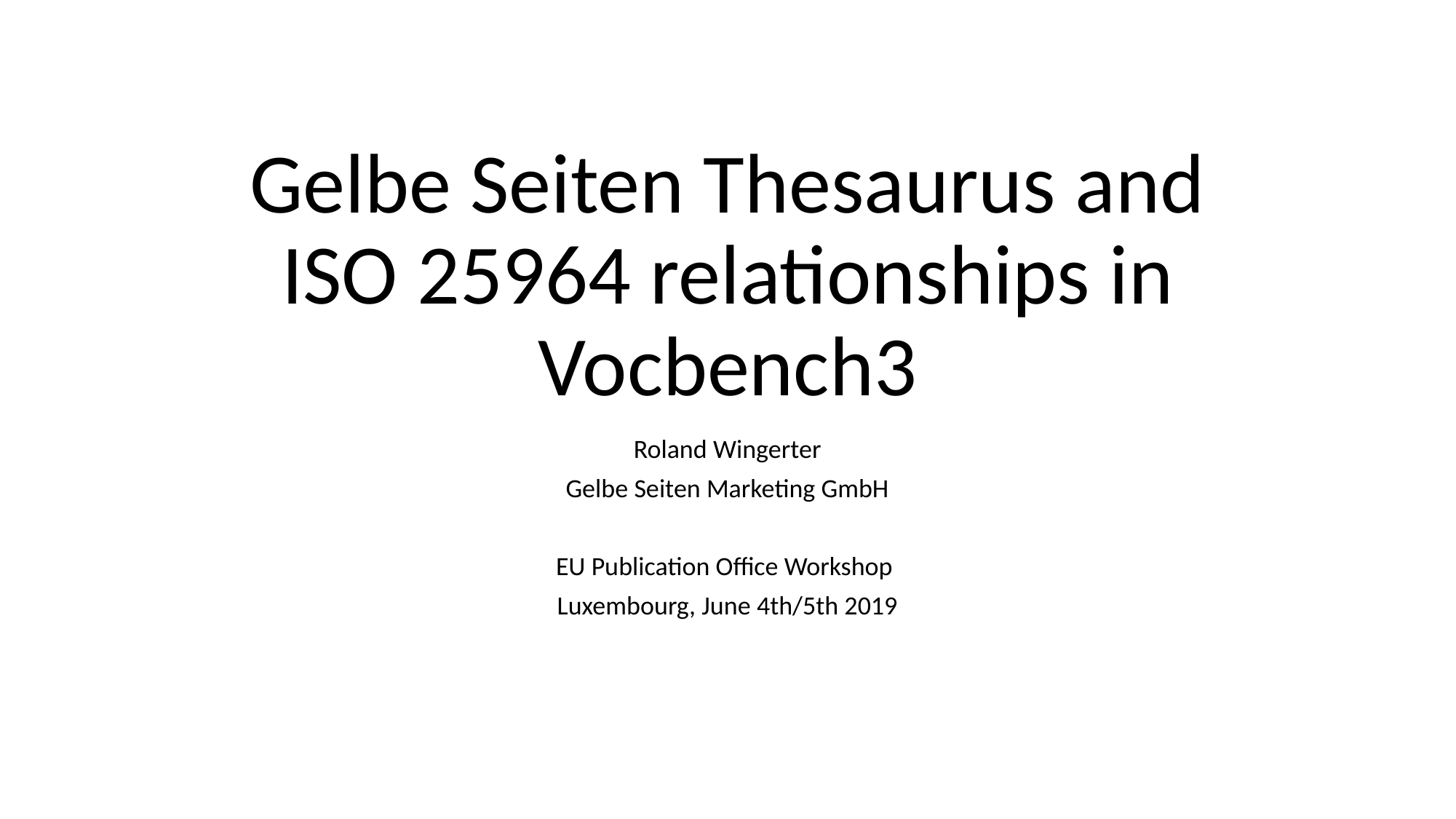

# Gelbe Seiten Thesaurus and ISO 25964 relationships in Vocbench3
Roland Wingerter
Gelbe Seiten Marketing GmbH

EU Publication Office Workshop
Luxembourg, June 4th/5th 2019